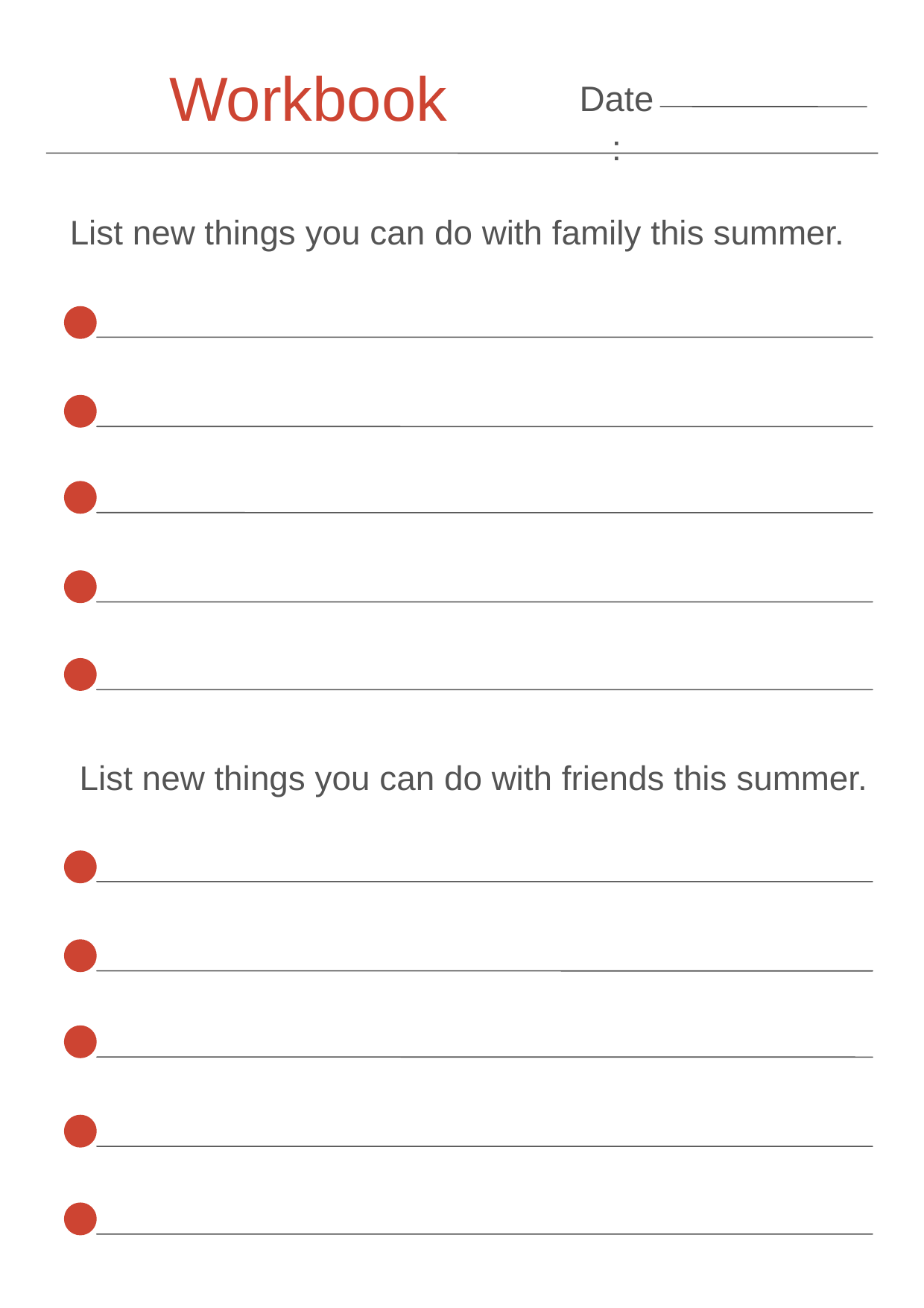

Workbook
Date:

List new things you can do with family this summer.

List new things you can do with friends this summer.